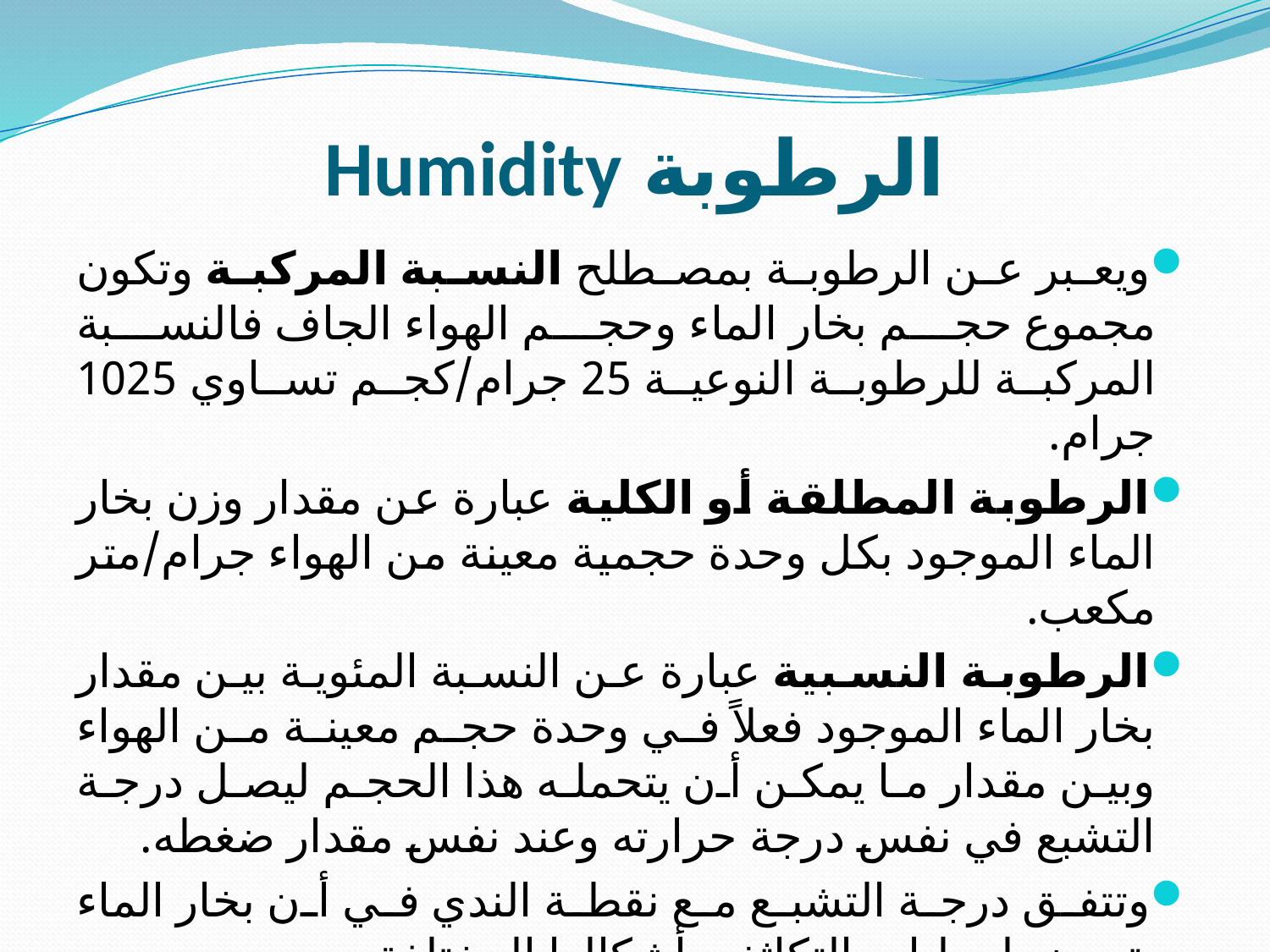

# الرطوبة Humidity
ويعبر عن الرطوبة بمصطلح النسبة المركبة وتكون مجموع حجم بخار الماء وحجم الهواء الجاف فالنسبة المركبة للرطوبة النوعية 25 جرام/كجم تساوي 1025 جرام.
الرطوبة المطلقة أو الكلية عبارة عن مقدار وزن بخار الماء الموجود بكل وحدة حجمية معينة من الهواء جرام/متر مكعب.
الرطوبة النسبية عبارة عن النسبة المئوية بين مقدار بخار الماء الموجود فعلاً في وحدة حجم معينة من الهواء وبين مقدار ما يمكن أن يتحمله هذا الحجم ليصل درجة التشبع في نفس درجة حرارته وعند نفس مقدار ضغطه.
وتتفق درجة التشبع مع نقطة الندي في أن بخار الماء يتعرض لعمليات التكاثف بأشكالها المختلفة.